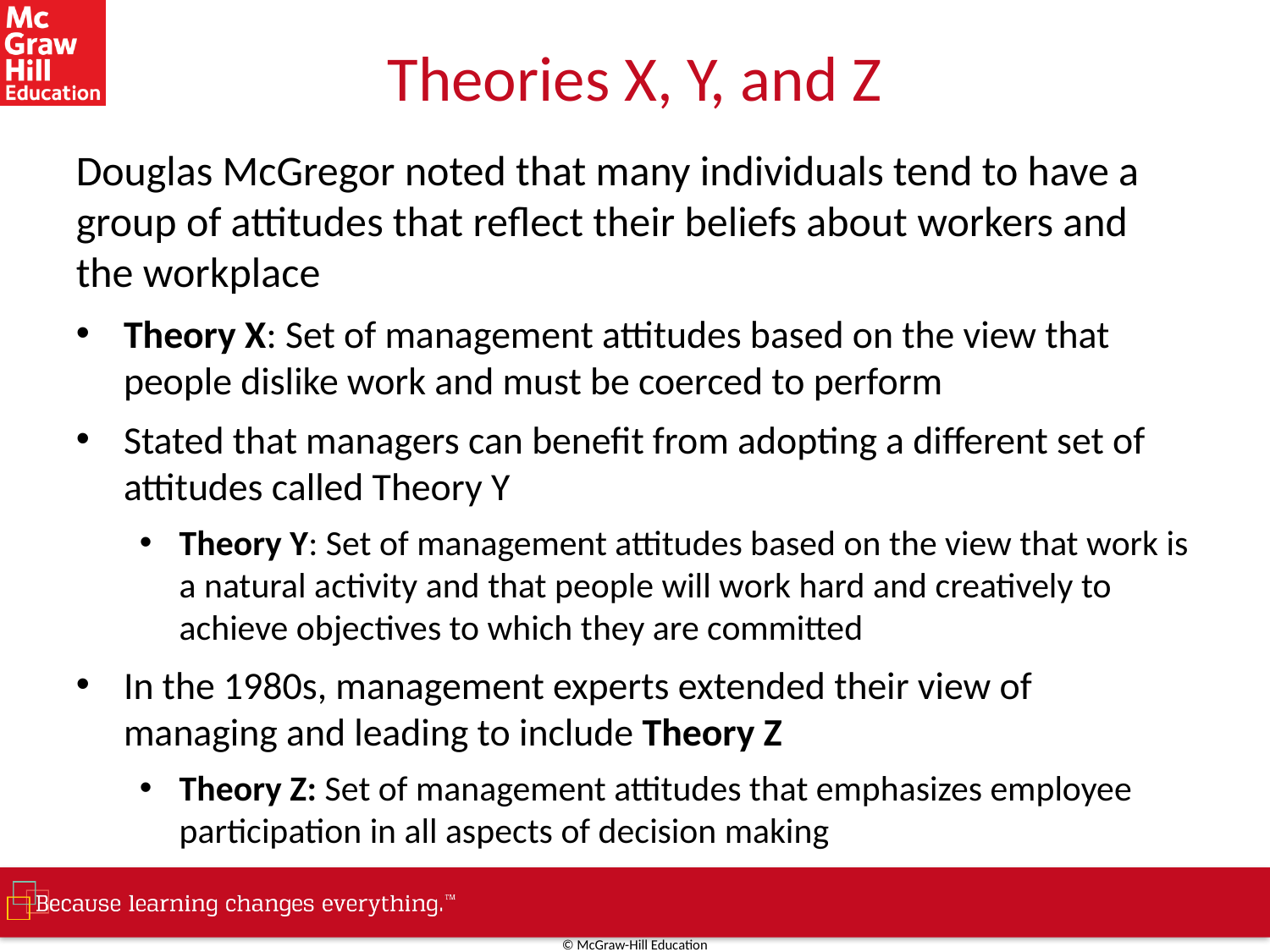

# Theories X, Y, and Z
Douglas McGregor noted that many individuals tend to have a group of attitudes that reflect their beliefs about workers and the workplace
Theory X: Set of management attitudes based on the view that people dislike work and must be coerced to perform
Stated that managers can benefit from adopting a different set of attitudes called Theory Y
Theory Y: Set of management attitudes based on the view that work is a natural activity and that people will work hard and creatively to achieve objectives to which they are committed
In the 1980s, management experts extended their view of managing and leading to include Theory Z
Theory Z: Set of management attitudes that emphasizes employee participation in all aspects of decision making